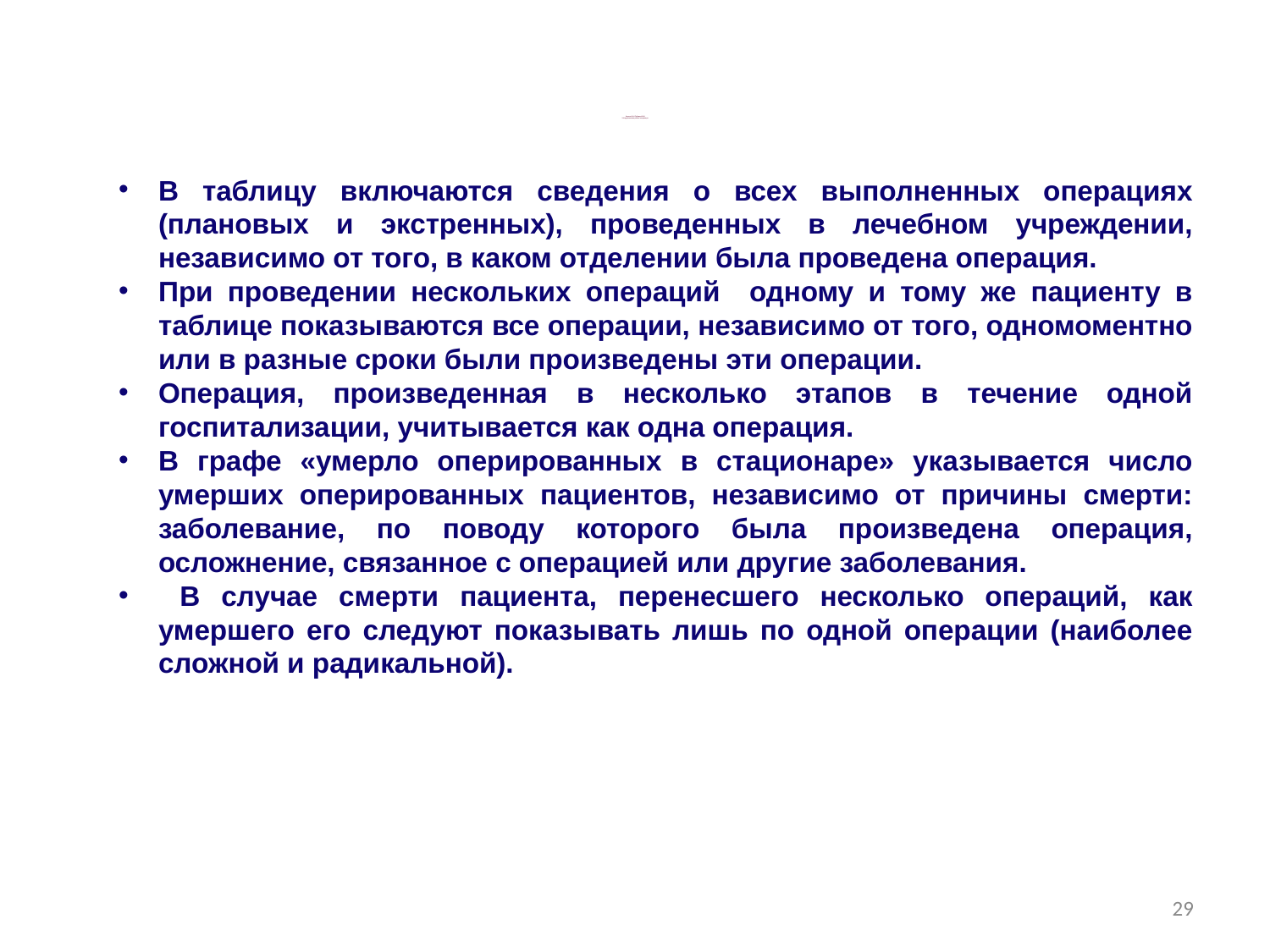

# Форма №14 Таблица 4000 3. Хирургическая работа стационара
В таблицу включаются сведения о всех выполненных операциях (плановых и экстренных), проведенных в лечебном учреждении, независимо от того, в каком отделении была проведена операция.
При проведении нескольких операций  одному и тому же пациенту в таблице показываются все операции, независимо от того, одномоментно или в разные сроки были произведены эти операции.
Операция, произведенная в несколько этапов в течение одной госпитализации, учитывается как одна операция.
В графе «умерло оперированных в стационаре» указывается число умерших оперированных пациентов, независимо от причины смерти: заболевание, по поводу которого была произведена операция, осложнение, связанное с операцией или другие заболевания.
 В случае смерти пациента, перенесшего несколько операций, как умершего его следуют показывать лишь по одной операции (наиболее сложной и радикальной).
29